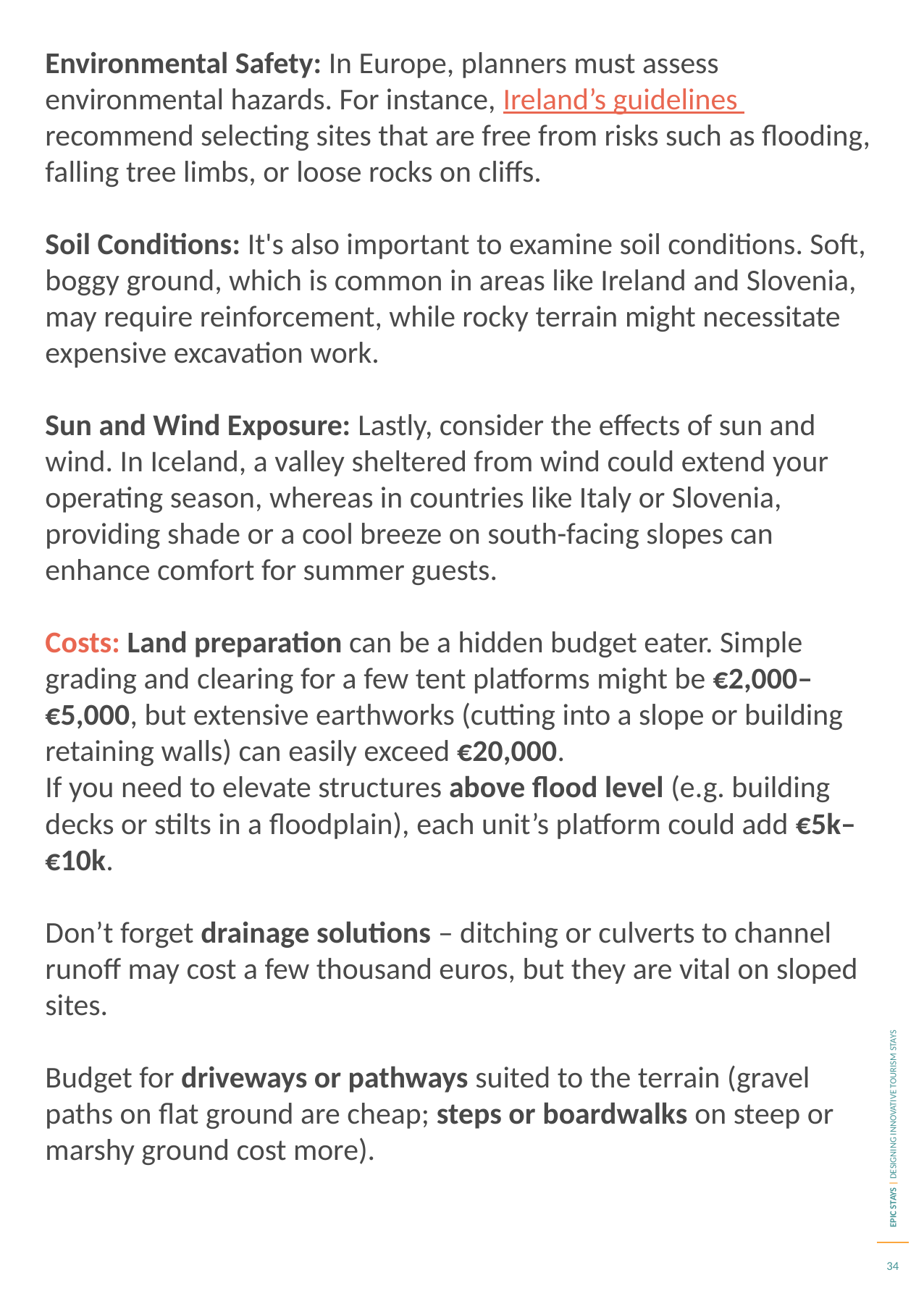

Environmental Safety: In Europe, planners must assess environmental hazards. For instance, Ireland’s guidelines recommend selecting sites that are free from risks such as flooding, falling tree limbs, or loose rocks on cliffs.

Soil Conditions: It's also important to examine soil conditions. Soft, boggy ground, which is common in areas like Ireland and Slovenia, may require reinforcement, while rocky terrain might necessitate expensive excavation work.

Sun and Wind Exposure: Lastly, consider the effects of sun and wind. In Iceland, a valley sheltered from wind could extend your operating season, whereas in countries like Italy or Slovenia, providing shade or a cool breeze on south-facing slopes can enhance comfort for summer guests.

Costs: Land preparation can be a hidden budget eater. Simple grading and clearing for a few tent platforms might be €2,000–€5,000, but extensive earthworks (cutting into a slope or building retaining walls) can easily exceed €20,000.
If you need to elevate structures above flood level (e.g. building decks or stilts in a floodplain), each unit’s platform could add €5k–€10k.

Don’t forget drainage solutions – ditching or culverts to channel runoff may cost a few thousand euros, but they are vital on sloped sites.

Budget for driveways or pathways suited to the terrain (gravel paths on flat ground are cheap; steps or boardwalks on steep or marshy ground cost more).
34